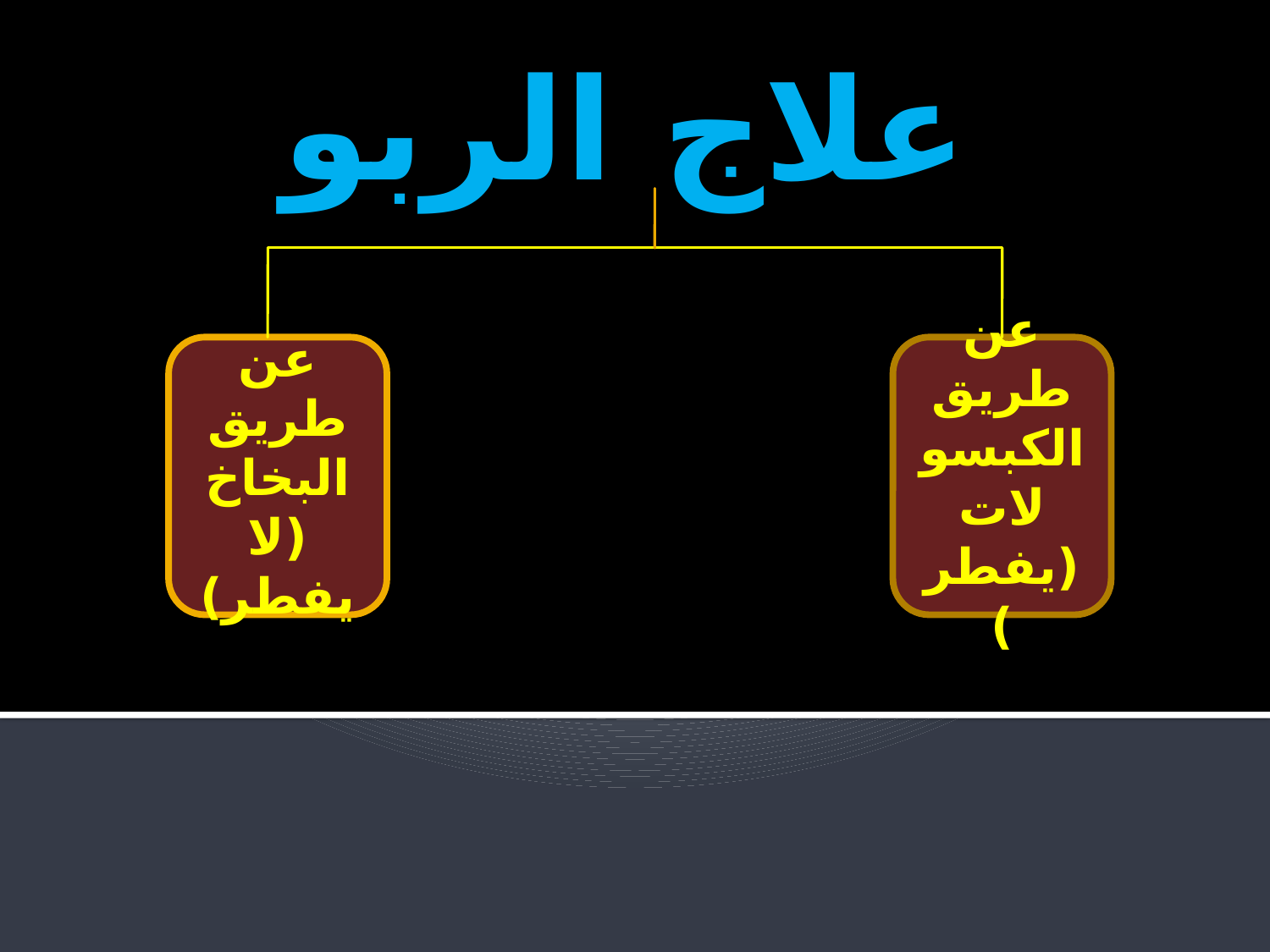

علاج الربو
عن طريق البخاخ (لا يفطر)
عن طريق الكبسولات (يفطر)